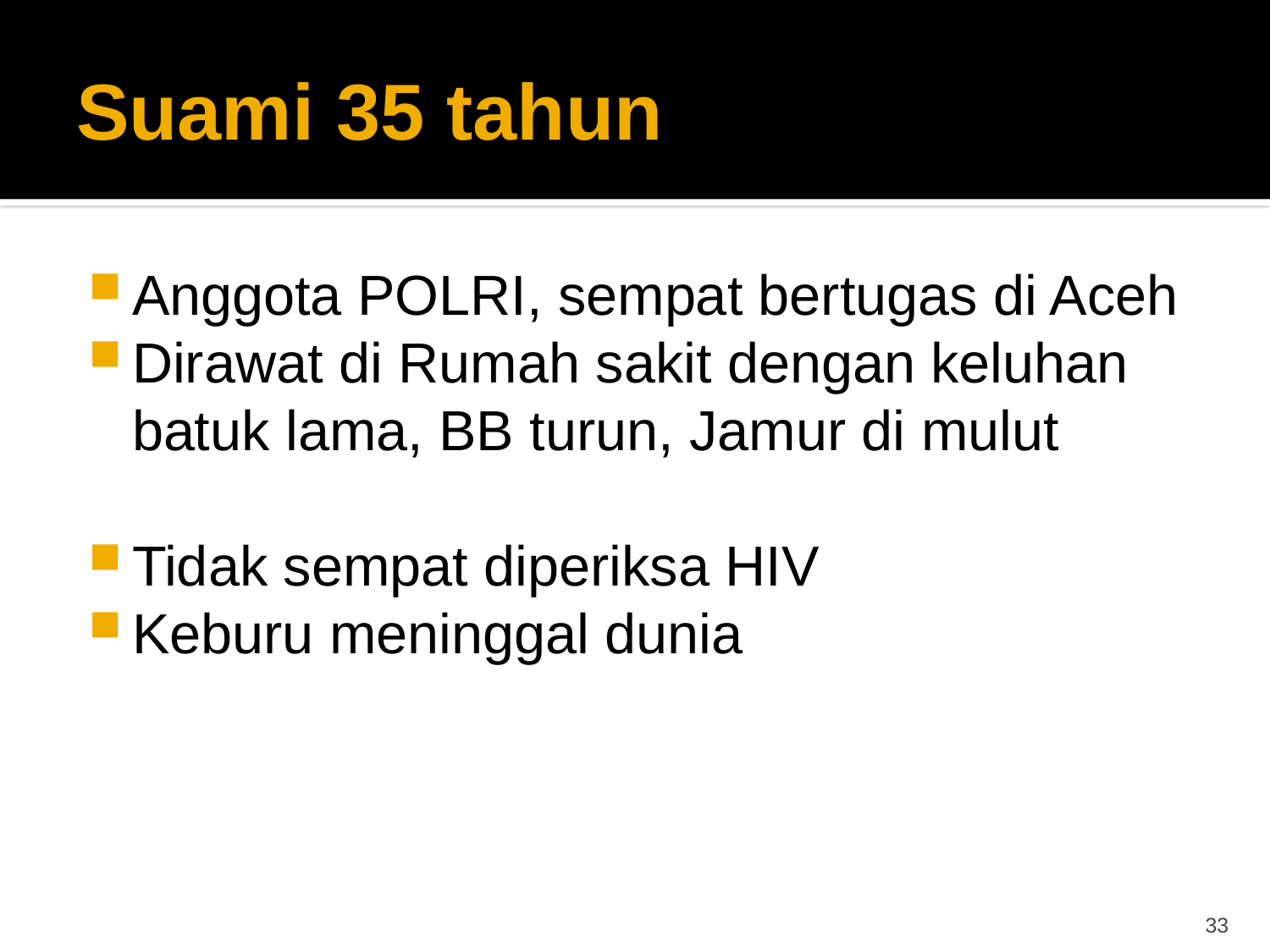

# Suami 35 tahun
Anggota POLRI, sempat bertugas di Aceh
Dirawat di Rumah sakit dengan keluhan batuk lama, BB turun, Jamur di mulut

Tidak sempat diperiksa HIV
Keburu meninggal dunia
33